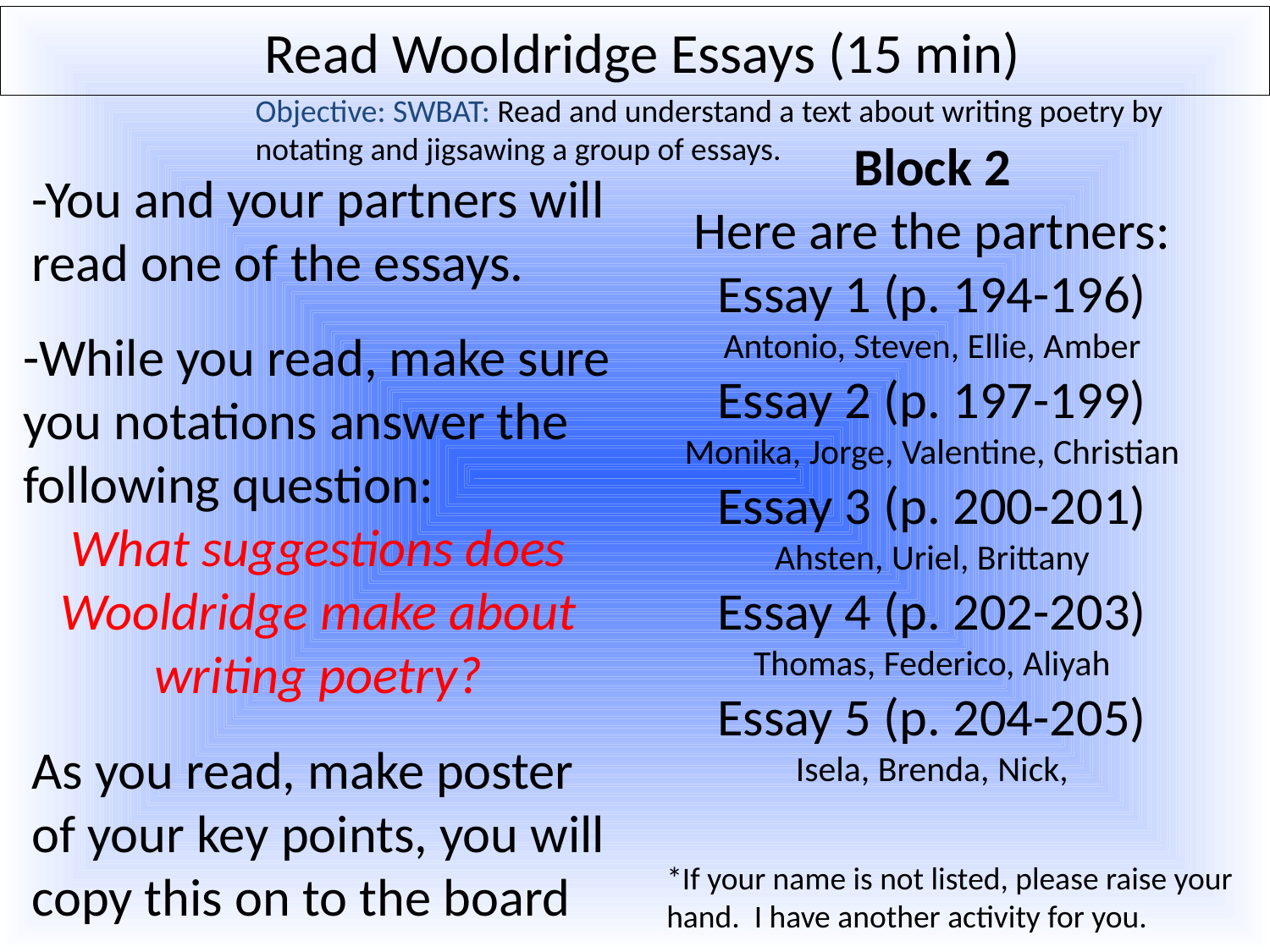

# Read Wooldridge Essays (15 min)
	Objective: SWBAT: Read and understand a text about writing poetry by notating and jigsawing a group of essays.
Block 2
Here are the partners:
Essay 1 (p. 194-196)
Antonio, Steven, Ellie, Amber
Essay 2 (p. 197-199)
Monika, Jorge, Valentine, Christian
Essay 3 (p. 200-201)
Ahsten, Uriel, Brittany
Essay 4 (p. 202-203)
Thomas, Federico, Aliyah
Essay 5 (p. 204-205)
Isela, Brenda, Nick,
-You and your partners will read one of the essays.
-While you read, make sure you notations answer the following question:
What suggestions does Wooldridge make about writing poetry?
As you read, make poster of your key points, you will copy this on to the board
*If your name is not listed, please raise your hand.  I have another activity for you.